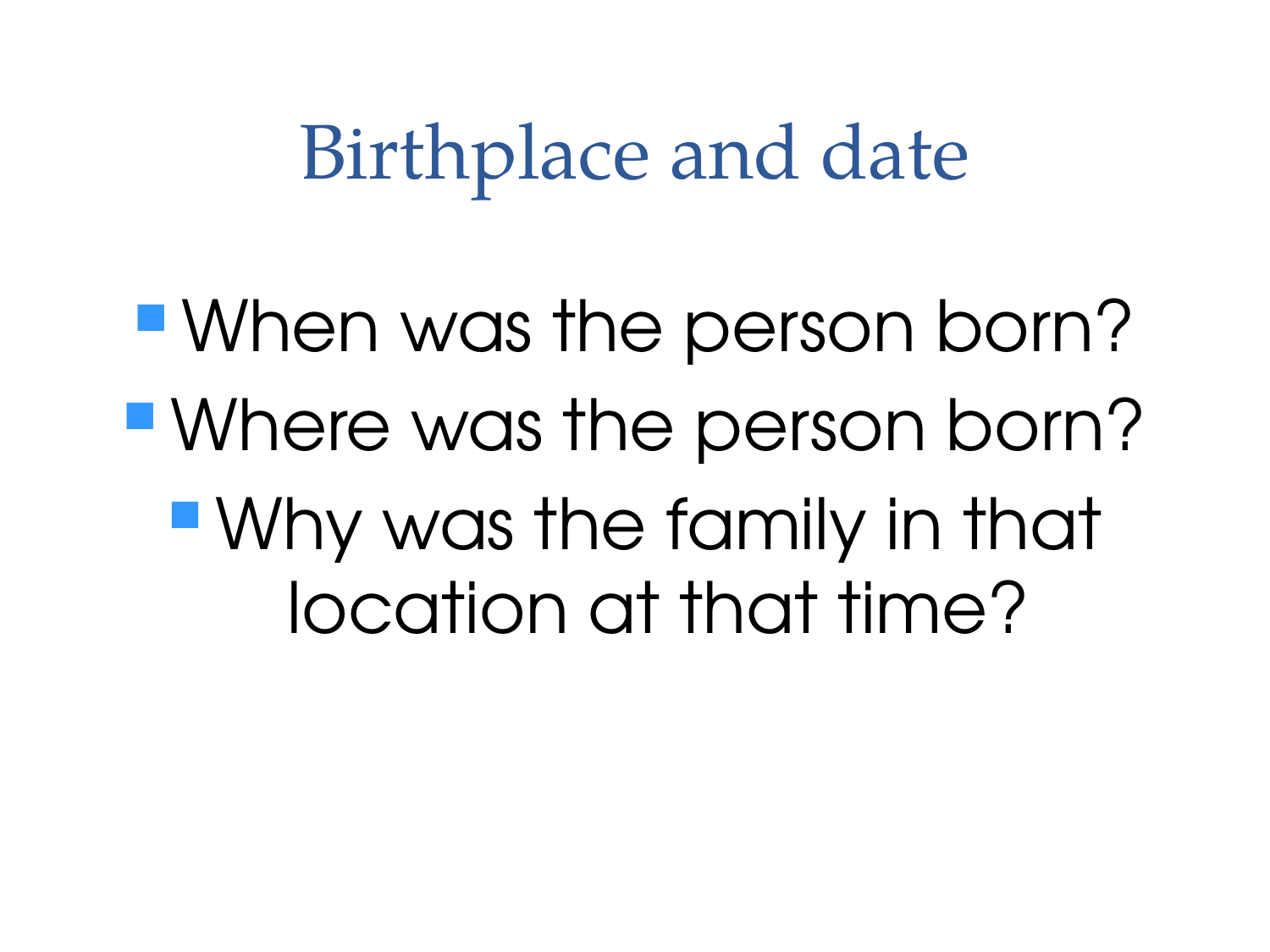

# Birthplace and date
When was the person born?
Where was the person born?
Why was the family in that location at that time?